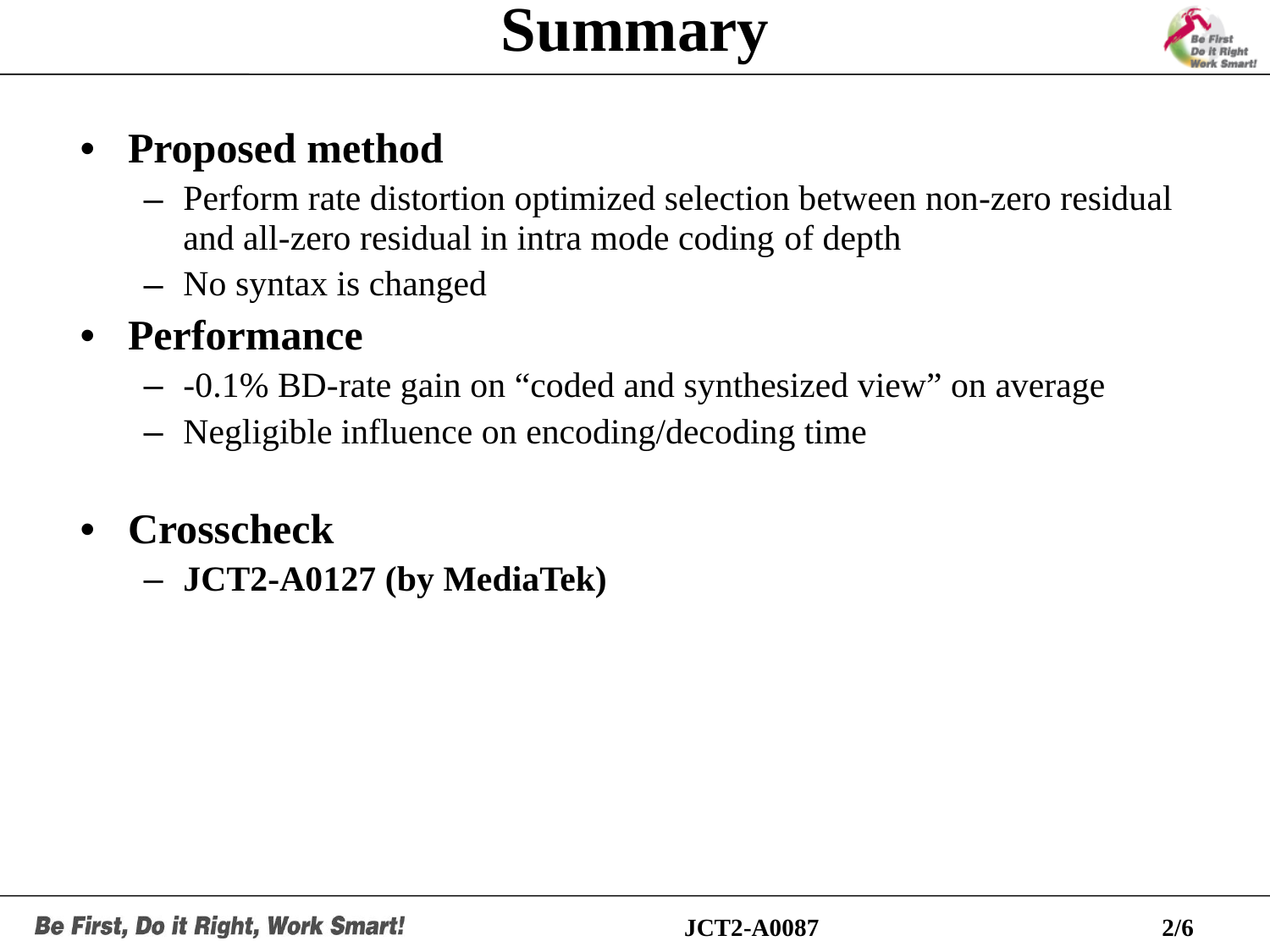

# Summary
Proposed method
Perform rate distortion optimized selection between non-zero residual and all-zero residual in intra mode coding of depth
No syntax is changed
Performance
-0.1% BD-rate gain on “coded and synthesized view” on average
Negligible influence on encoding/decoding time

Crosscheck
JCT2-A0127 (by MediaTek)

JCT2-A0087
2/6